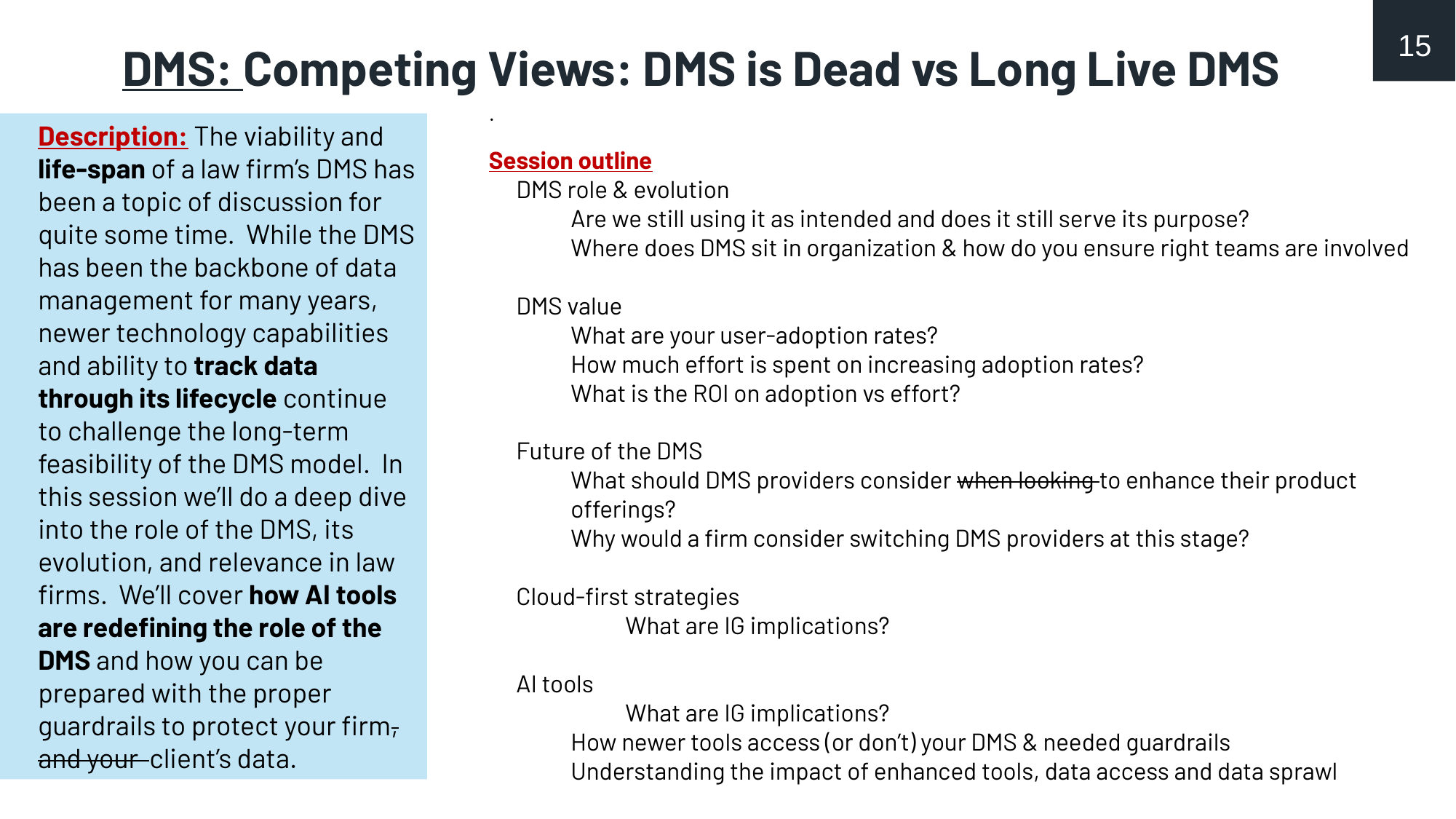

15
DMS: Competing Views: DMS is Dead vs Long Live DMS

.

Session outline
DMS role & evolution
Are we still using it as intended and does it still serve its purpose?
Where does DMS sit in organization & how do you ensure right teams are involved

DMS value
What are your user-adoption rates?
How much effort is spent on increasing adoption rates?
What is the ROI on adoption vs effort?

Future of the DMS
What should DMS providers consider when looking to enhance their product offerings?
Why would a firm consider switching DMS providers at this stage?

Cloud-first strategies
	What are IG implications?

AI tools
	What are IG implications?
How newer tools access (or don’t) your DMS & needed guardrails
Understanding the impact of enhanced tools, data access and data sprawl
Description: The viability and life-span of a law firm’s DMS has been a topic of discussion for quite some time.  While the DMS has been the backbone of data management for many years, newer technology capabilities and ability to track data through its lifecycle continue to challenge the long-term feasibility of the DMS model.  In this session we’ll do a deep dive into the role of the DMS, its evolution, and relevance in law firms.  We’ll cover how AI tools are redefining the role of the DMS and how you can be prepared with the proper guardrails to protect your firm, and your  client’s data.